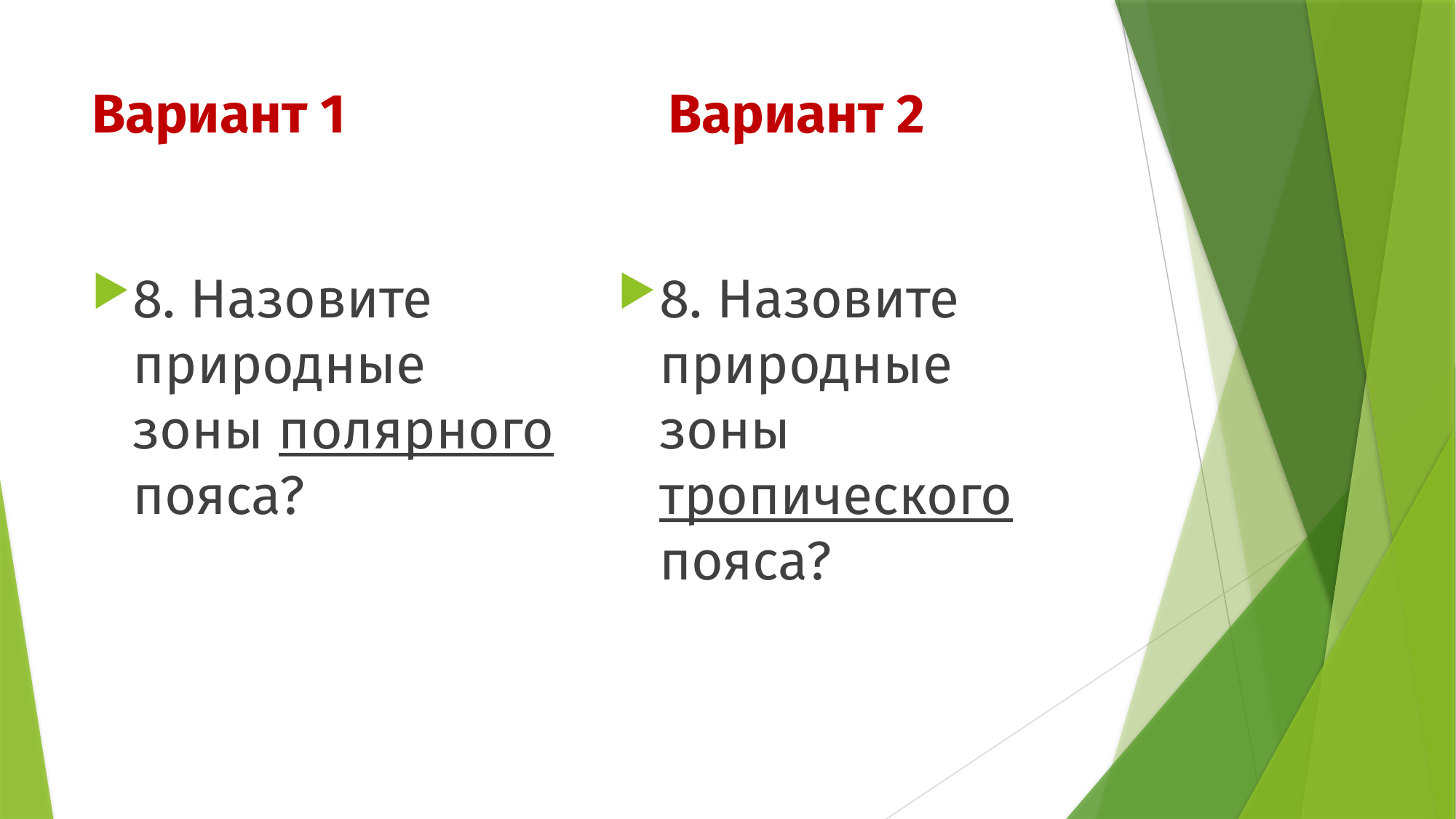

# Вариант 1                         Вариант 2
8. Назовите природные зоны полярного пояса?
8. Назовите природные зоны тропического пояса?